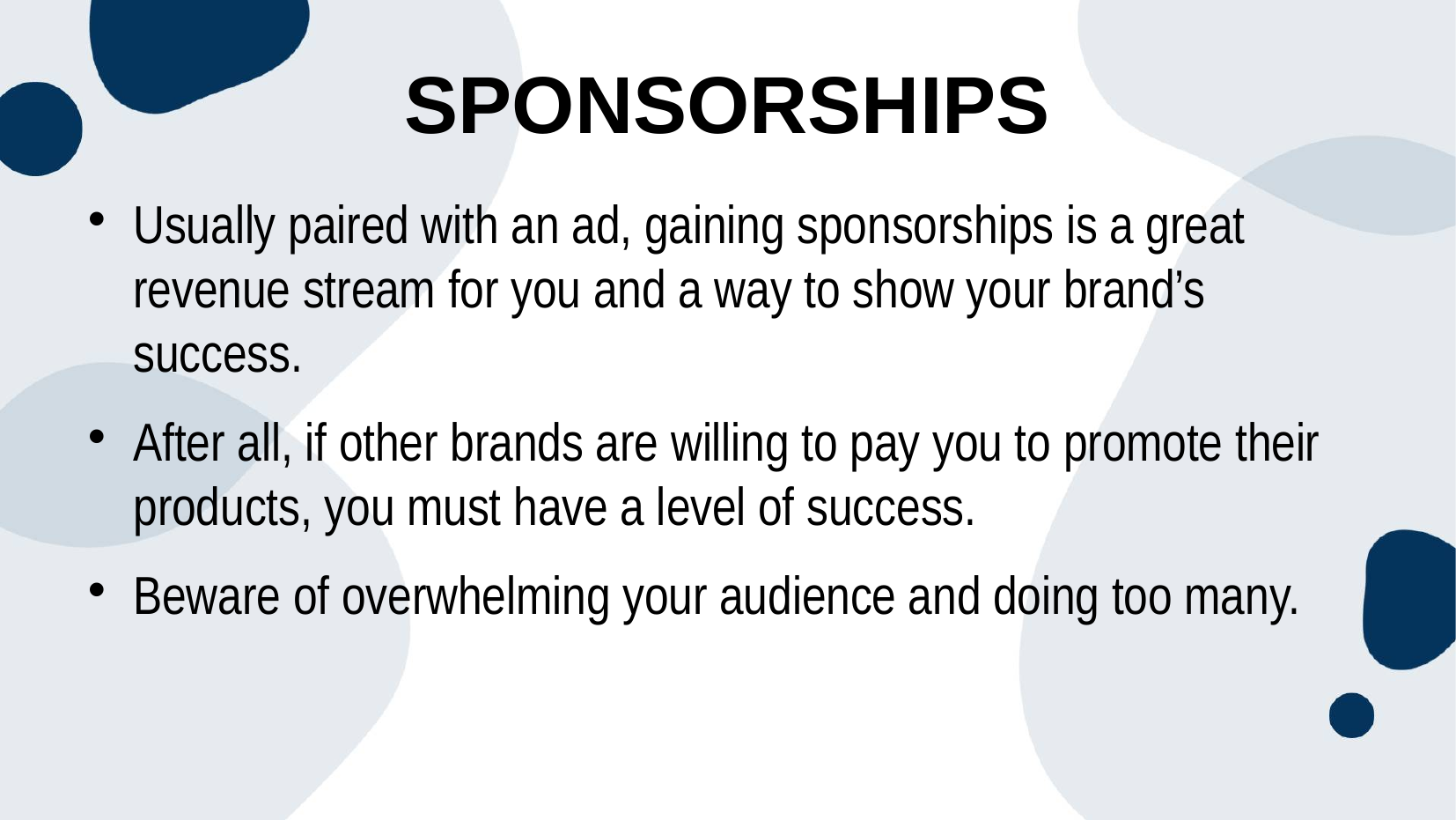

Sponsorships
Usually paired with an ad, gaining sponsorships is a great revenue stream for you and a way to show your brand’s success.
After all, if other brands are willing to pay you to promote their products, you must have a level of success.
Beware of overwhelming your audience and doing too many.